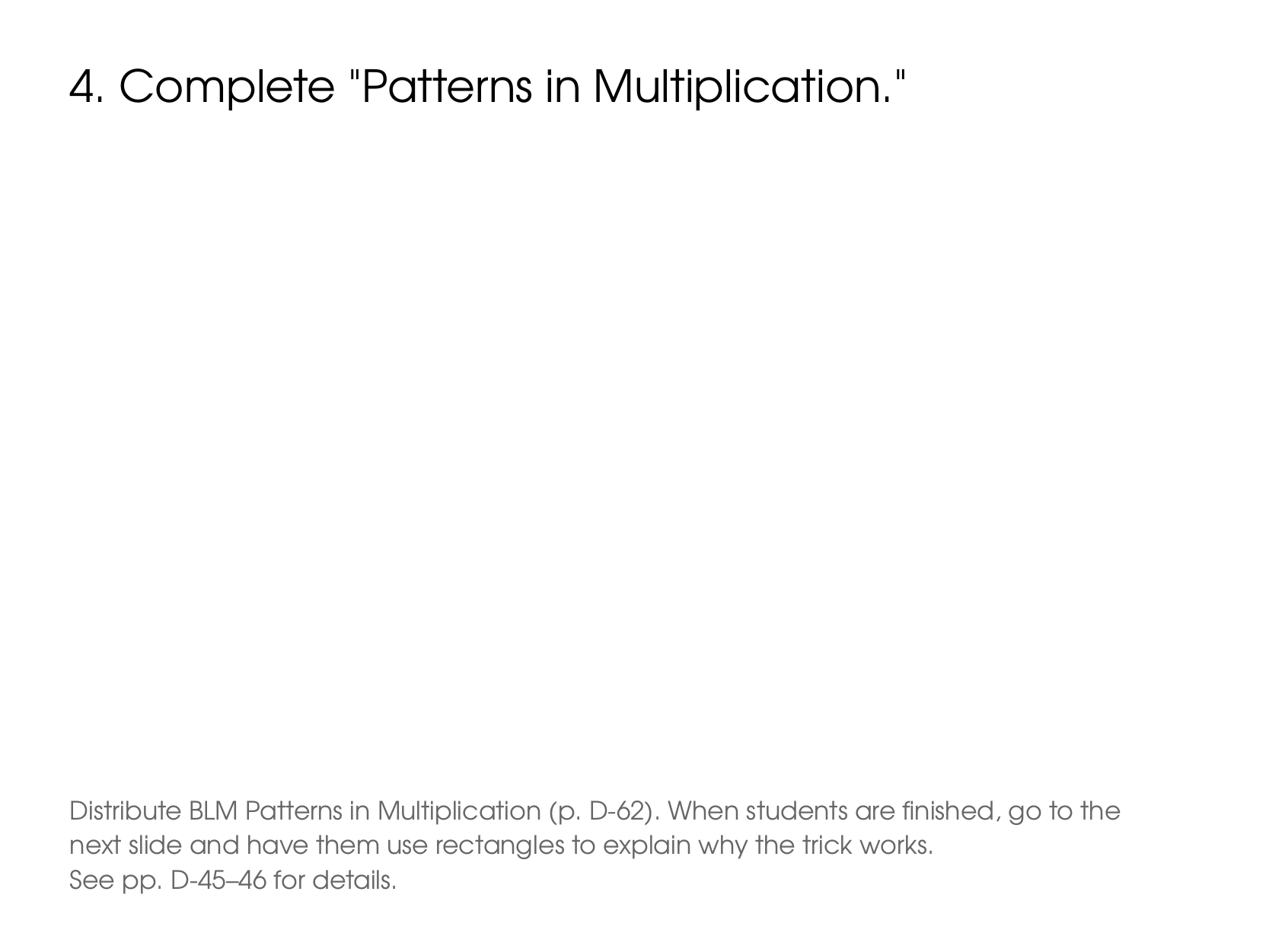

4. Complete "Patterns in Multiplication."
Distribute BLM Patterns in Multiplication (p. D-62). When students are finished, go to the next slide and have them use rectangles to explain why the trick works.
​See pp. D-45–46 for details.